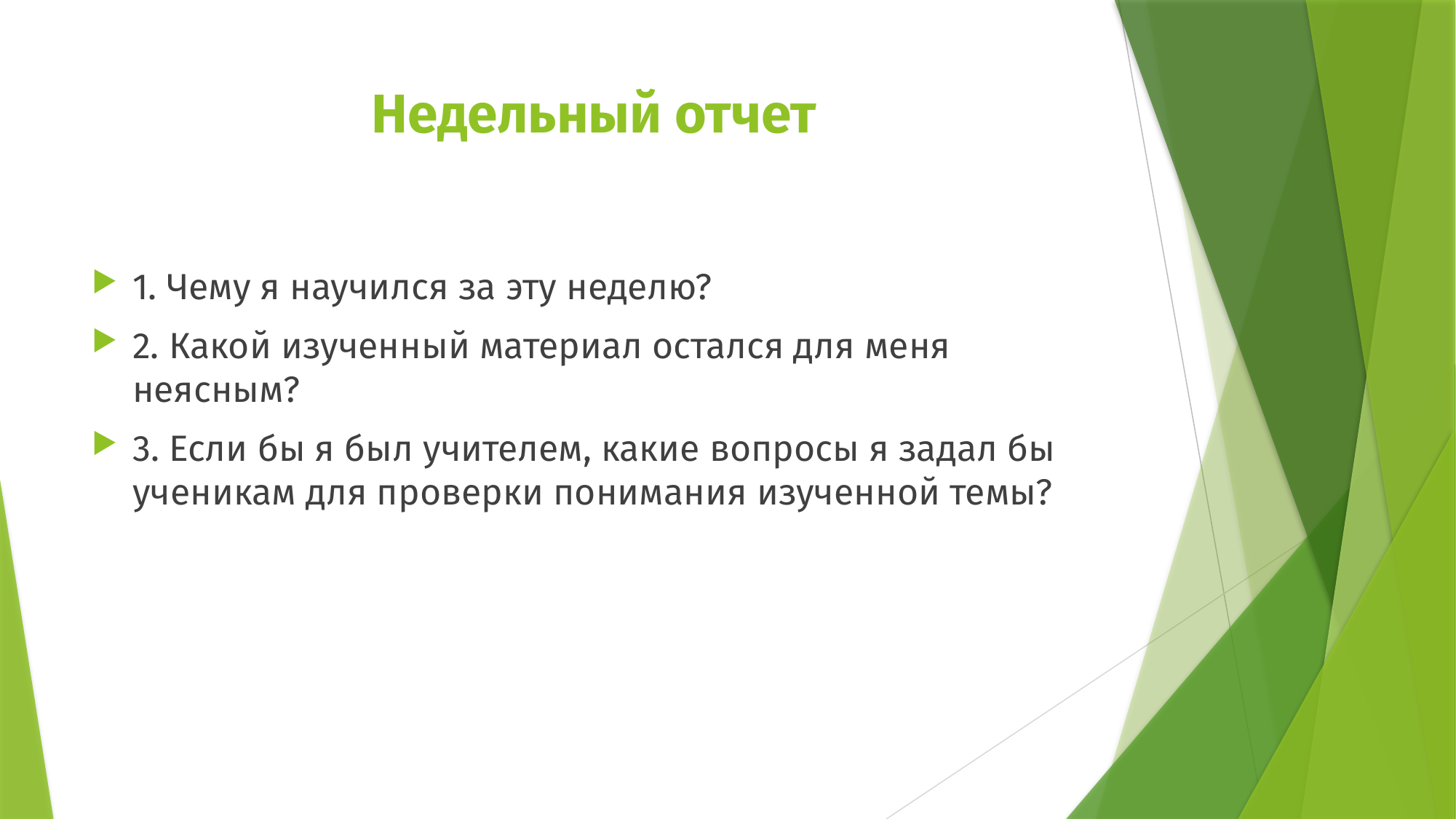

# Недельный отчет
1. Чему я научился за эту неделю?
2. Какой изученный материал остался для меня неясным?
3. Если бы я был учителем, какие вопросы я задал бы ученикам для проверки понимания изученной темы?